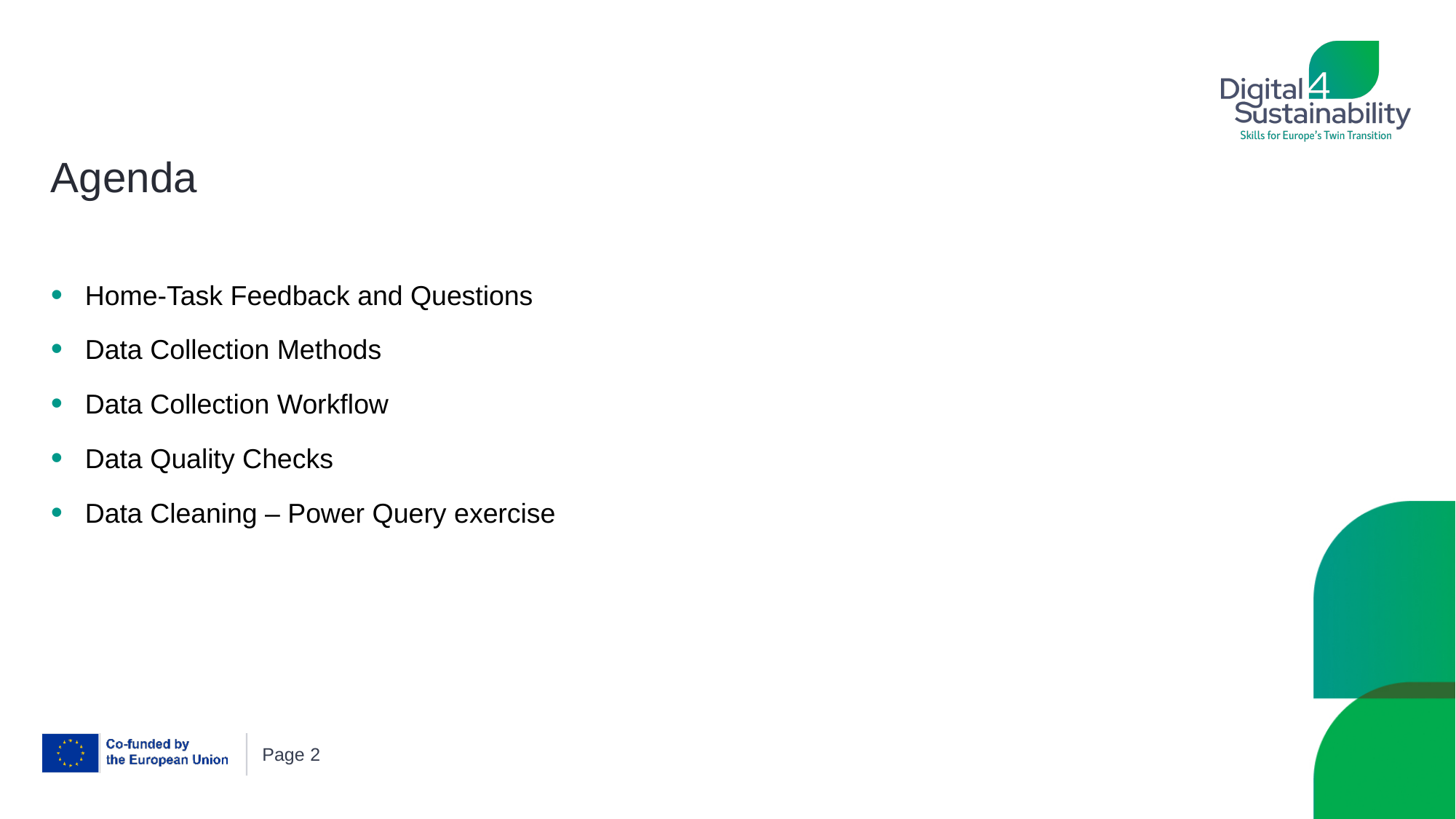

# Agenda
Home-Task Feedback and Questions
Data Collection Methods
Data Collection Workflow
Data Quality Checks
Data Cleaning – Power Query exercise